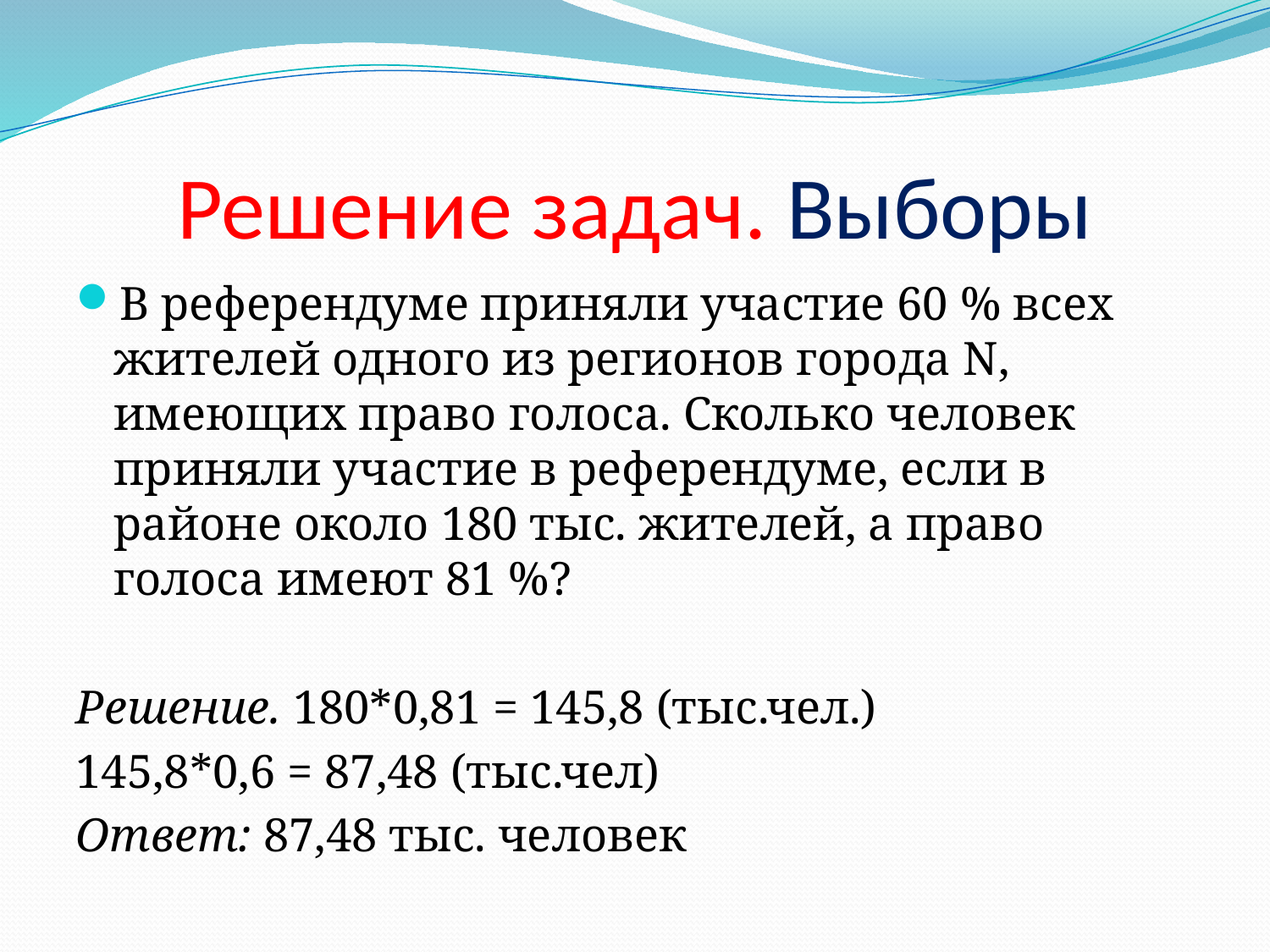

# Решение задач. Выборы
В референдуме приняли участие 60 % всех жителей одного из регионов города N, имеющих право голоса. Сколько человек приняли участие в референдуме, если в районе около 180 тыс. жителей, а право голоса имеют 81 %?

Решение. 180*0,81 = 145,8 (тыс.чел.)
145,8*0,6 = 87,48 (тыс.чел)
Ответ: 87,48 тыс. человек